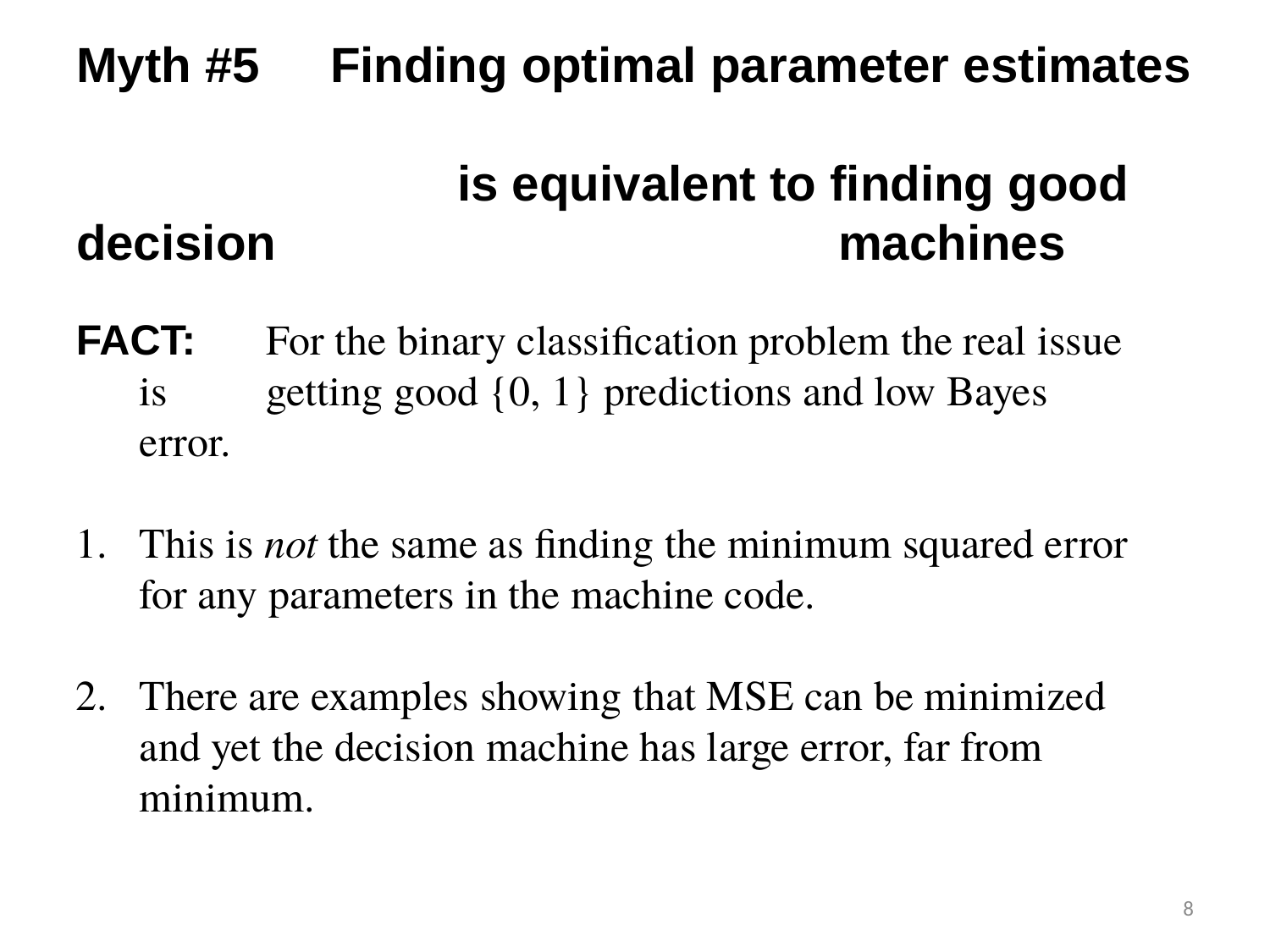

# Myth #5 	Finding optimal parameter estimates is equivalent to finding good decision 					machines
FACT:	For the binary classification problem the real issue is 	getting good {0, 1} predictions and low Bayes error.

This is not the same as finding the minimum squared error for any parameters in the machine code.

2.	There are examples showing that MSE can be minimized and yet the decision machine has large error, far from minimum.

8